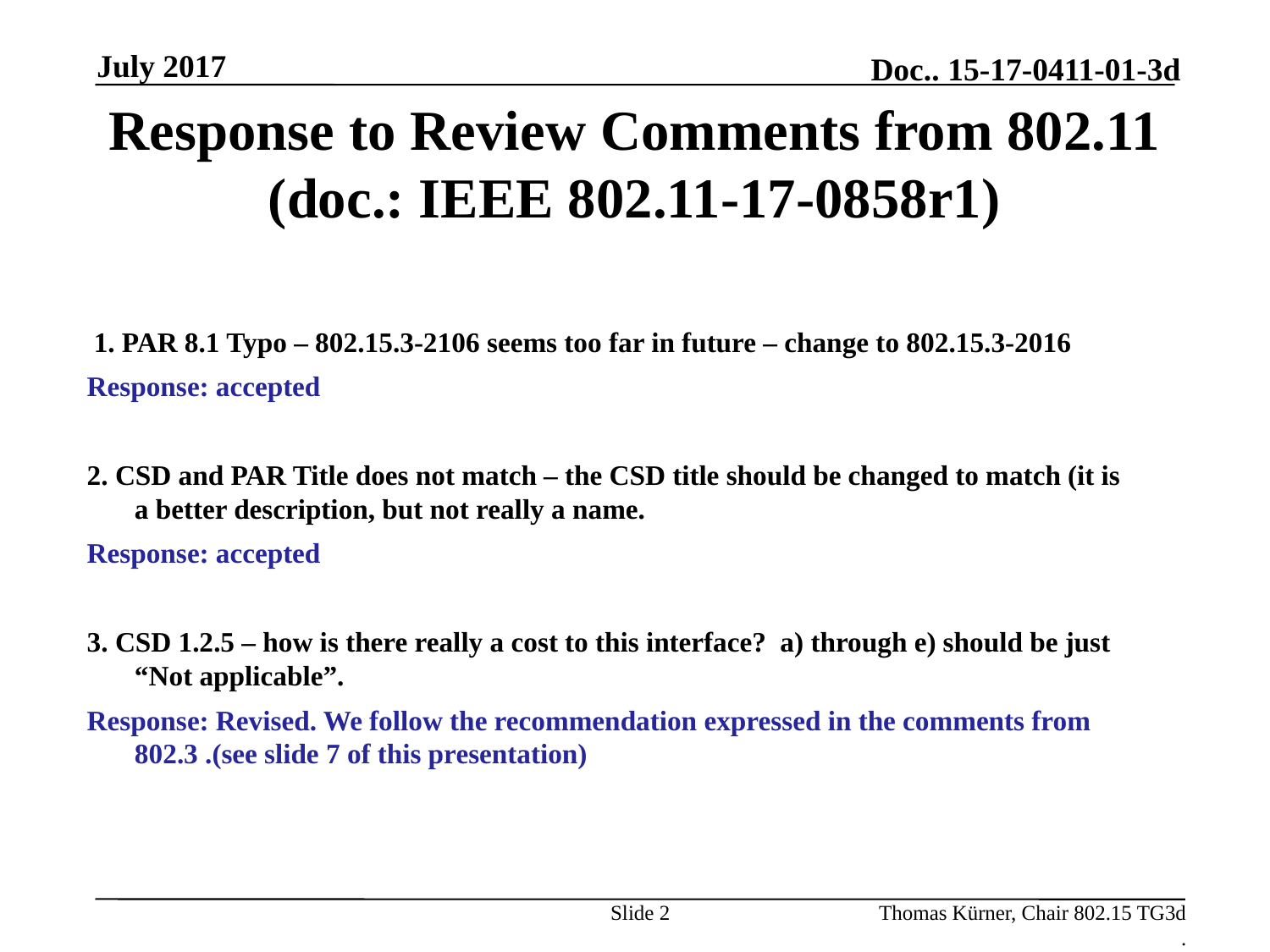

July 2017
# Response to Review Comments from 802.11 (doc.: IEEE 802.11-17-0858r1)
 1. PAR 8.1 Typo – 802.15.3-2106 seems too far in future – change to 802.15.3-2016
Response: accepted

2. CSD and PAR Title does not match – the CSD title should be changed to match (it is a better description, but not really a name.
Response: accepted

3. CSD 1.2.5 – how is there really a cost to this interface?  a) through e) should be just “Not applicable”.
Response: Revised. We follow the recommendation expressed in the comments from 802.3 .(see slide 7 of this presentation)

Slide 2
Thomas Kürner, Chair 802.15 TG3d
.